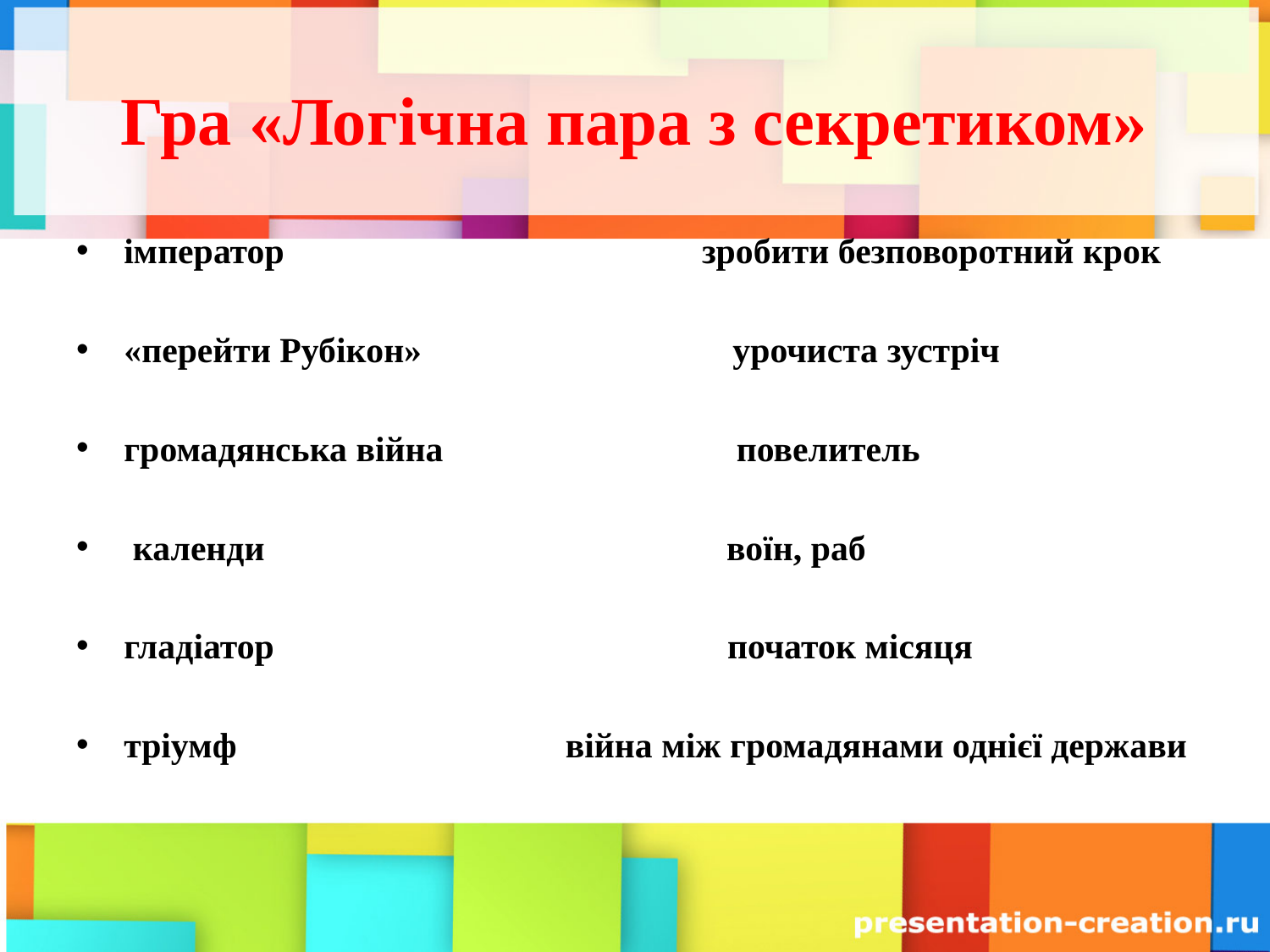

# Гра «Логічна пара з секретиком»
імператор                                               зробити безповоротний крок

«перейти Рубікон»                                   урочиста зустріч

громадянська війна                                 повелитель

 календи                                                    воїн, раб

гладіатор                                                   початок місяця

тріумф                                     війна між громадянами однієї держави